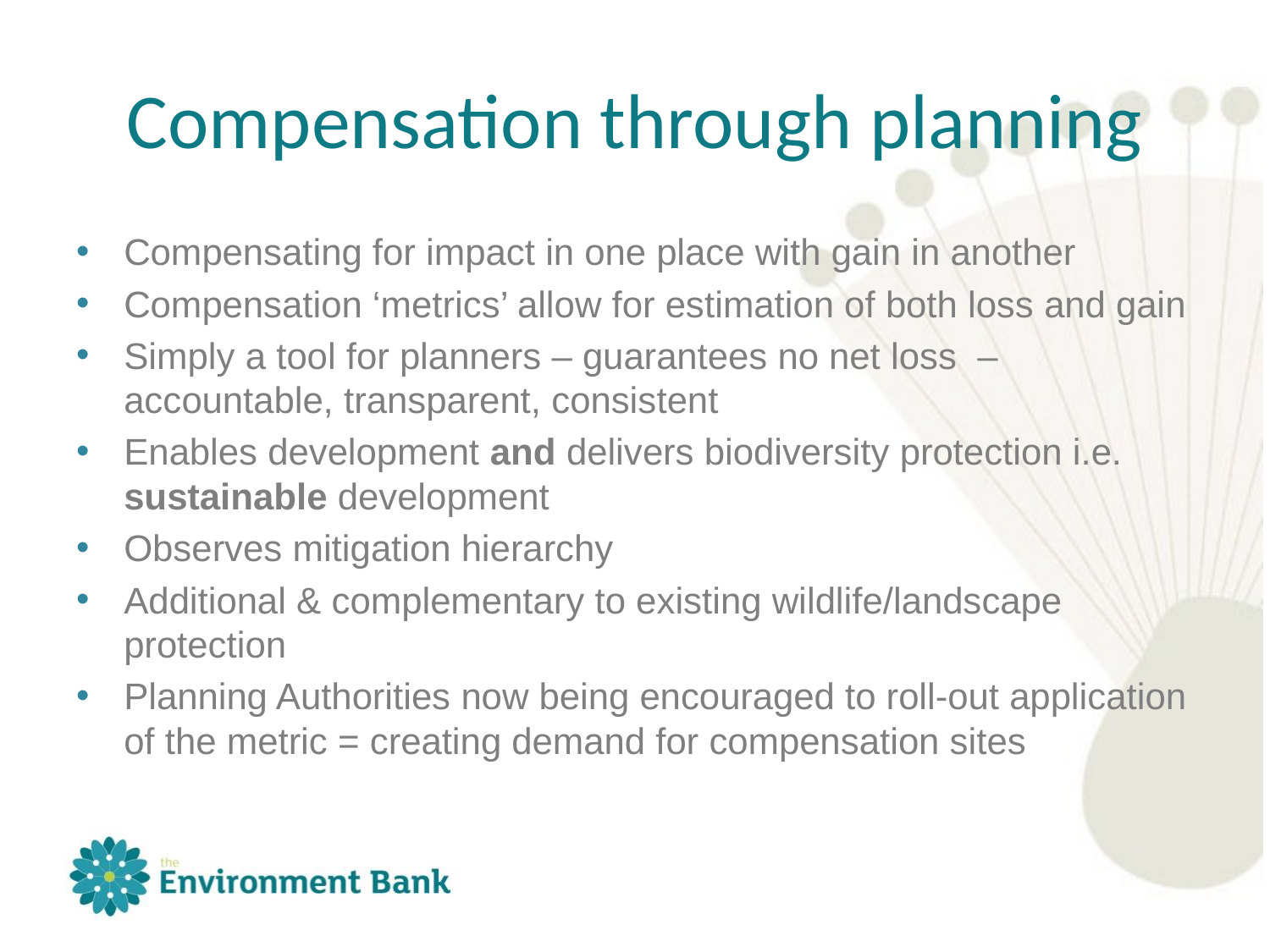

Compensation through planning
Compensating for impact in one place with gain in another
Compensation ‘metrics’ allow for estimation of both loss and gain
Simply a tool for planners – guarantees no net loss  – accountable, transparent, consistent
Enables development and delivers biodiversity protection i.e. sustainable development
Observes mitigation hierarchy
Additional & complementary to existing wildlife/landscape protection
Planning Authorities now being encouraged to roll-out application of the metric = creating demand for compensation sites